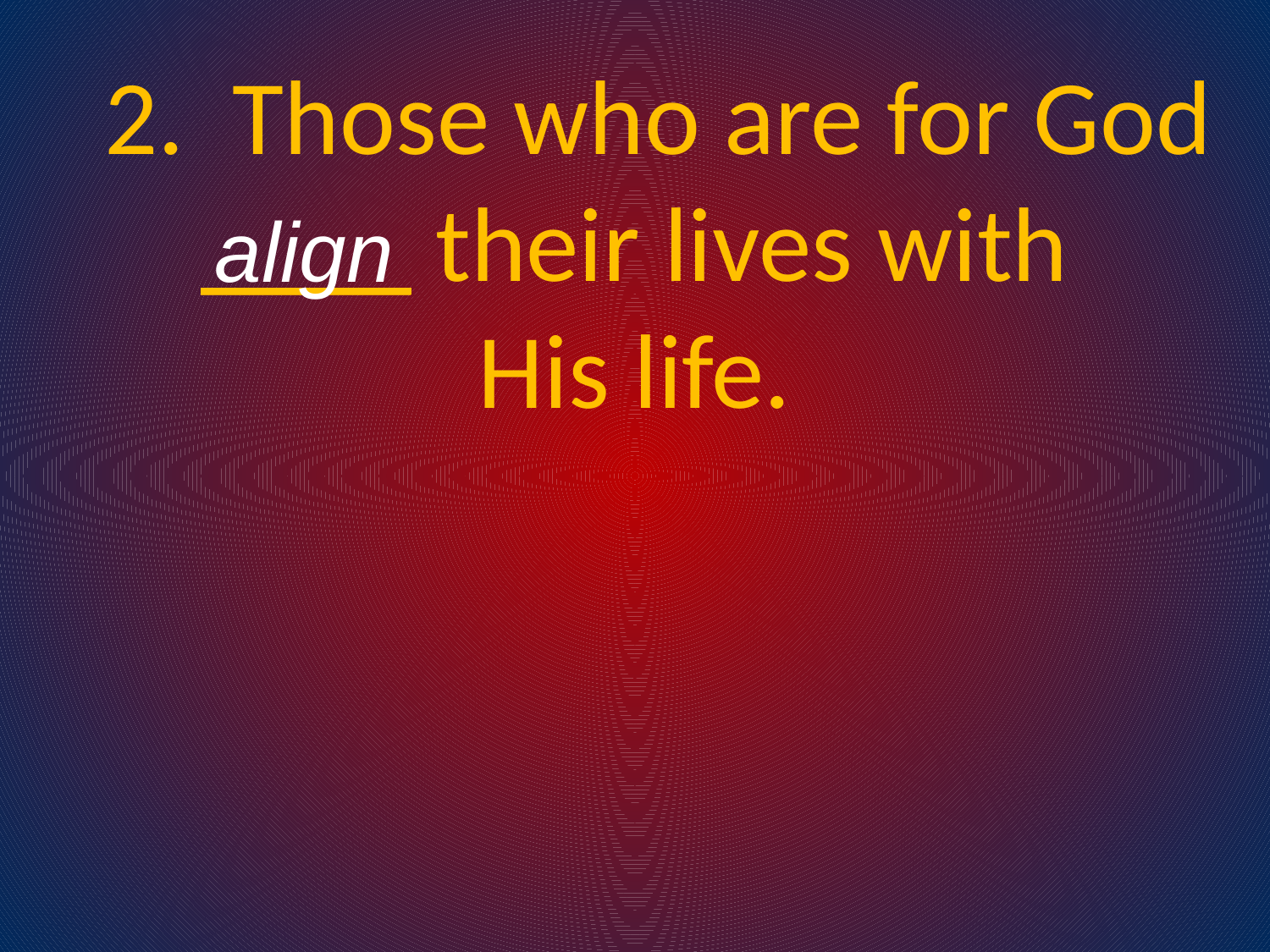

2.  Those who are for God ____ their lives with
His life.

align